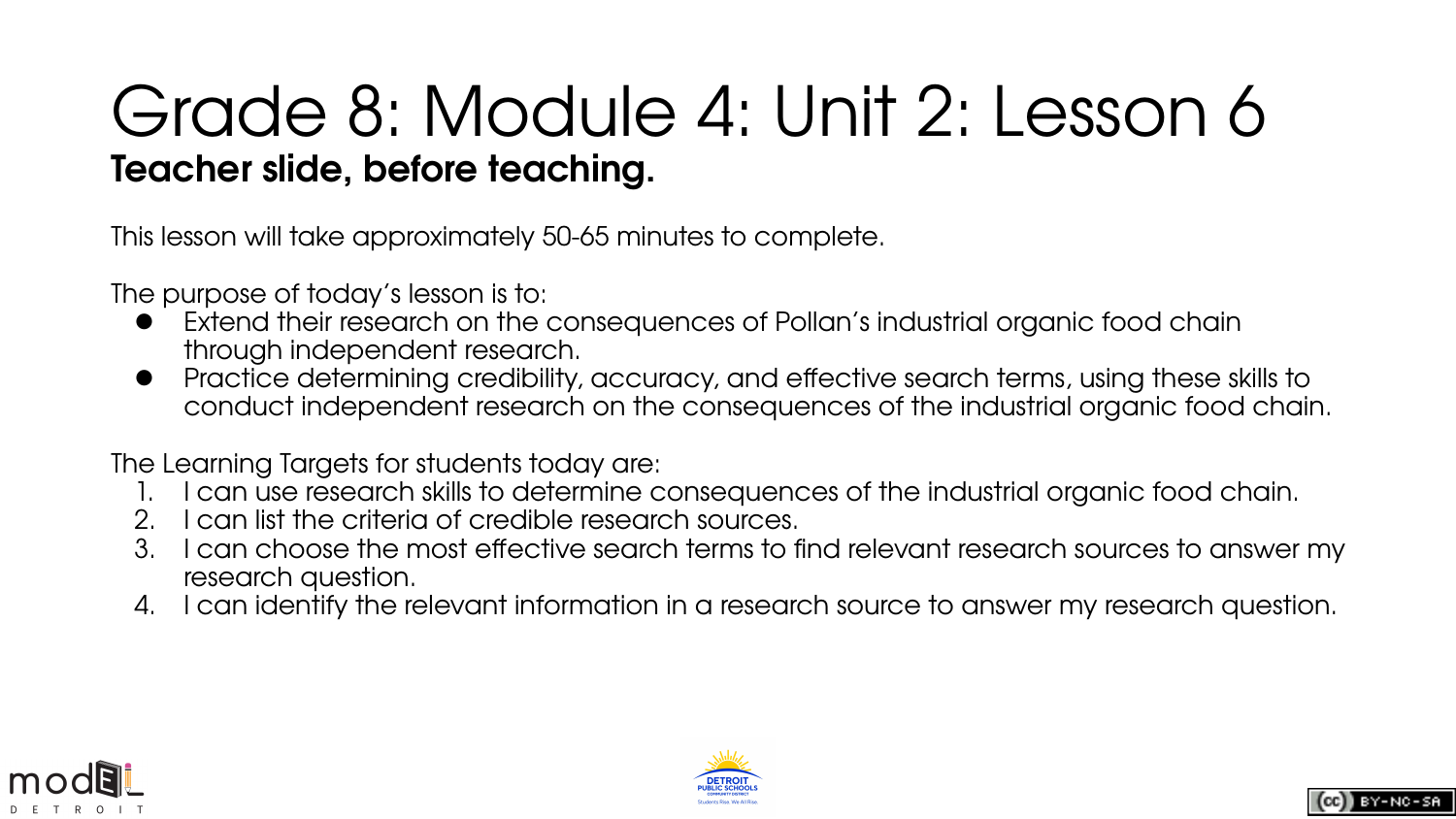

# Grade 8: Module 4: Unit 2: Lesson 6
Teacher slide, before teaching.

This lesson will take approximately 50-65 minutes to complete.

The purpose of today’s lesson is to:
Extend their research on the consequences of Pollan’s industrial organic food chain through independent research.
Practice determining credibility, accuracy, and effective search terms, using these skills to conduct independent research on the consequences of the industrial organic food chain.
The Learning Targets for students today are:
I can use research skills to determine consequences of the industrial organic food chain.
I can list the criteria of credible research sources.
I can choose the most effective search terms to find relevant research sources to answer my research question.
I can identify the relevant information in a research source to answer my research question.